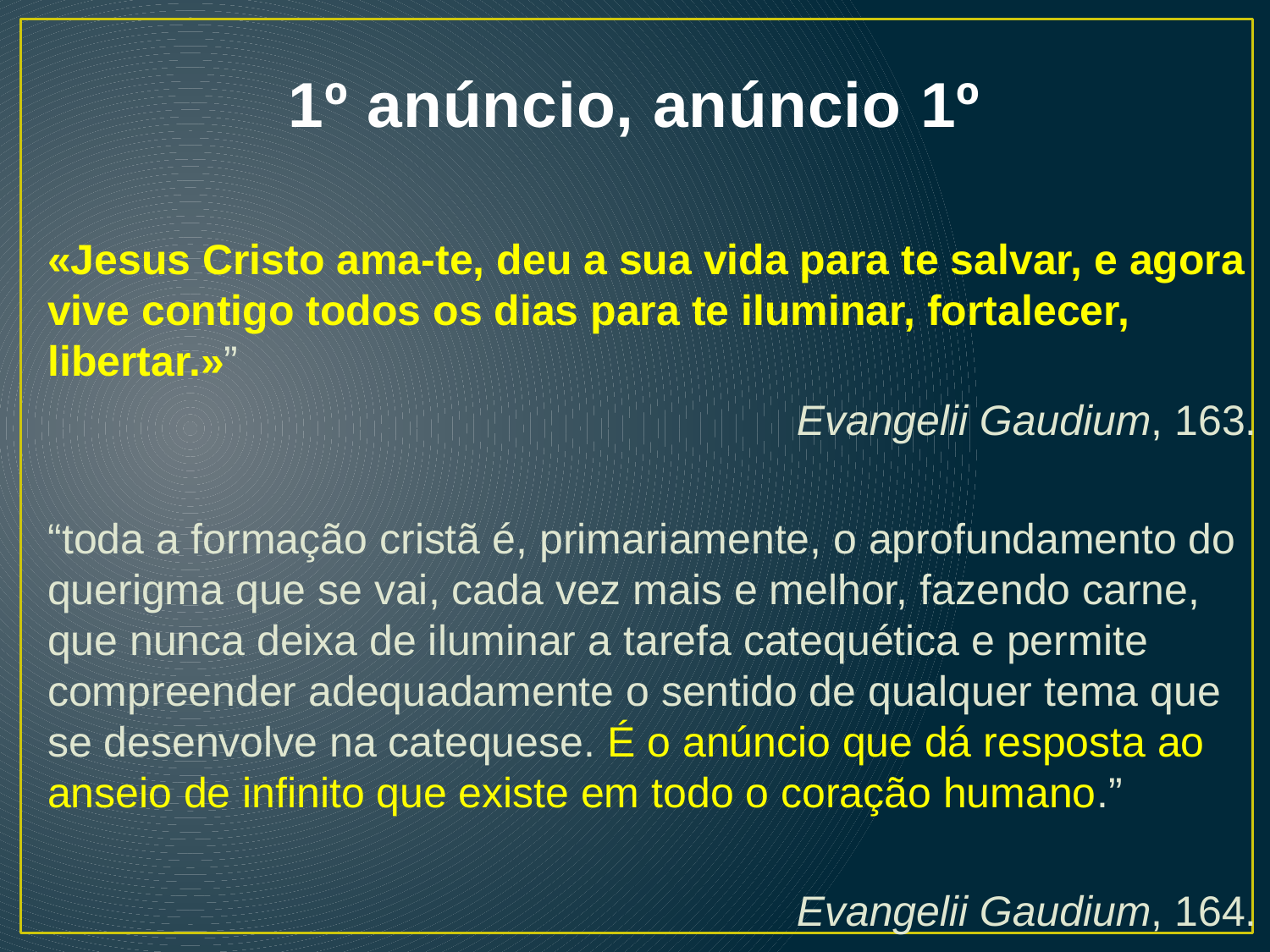

# 1º anúncio, anúncio 1º
«Jesus Cristo ama-te, deu a sua vida para te salvar, e agora vive contigo todos os dias para te iluminar, fortalecer, libertar.»”
 Evangelii Gaudium, 163.

“toda a formação cristã é, primariamente, o aprofundamento do querigma que se vai, cada vez mais e melhor, fazendo carne, que nunca deixa de iluminar a tarefa catequética e permite compreender adequadamente o sentido de qualquer tema que se desenvolve na catequese. É o anúncio que dá resposta ao anseio de infinito que existe em todo o coração humano.”

Evangelii Gaudium, 164.